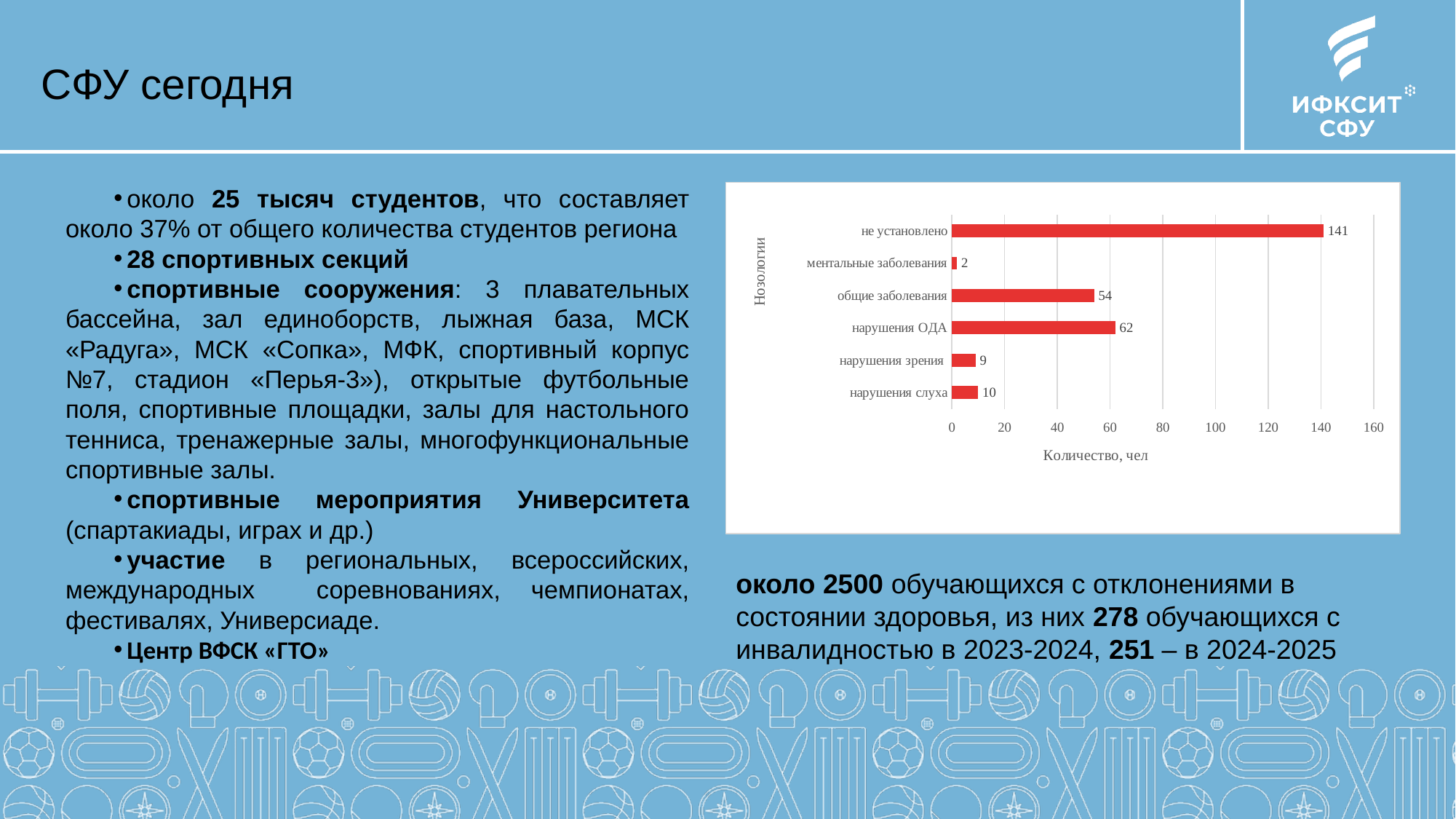

# СФУ сегодня
около 25 тысяч студентов, что составляет около 37% от общего количества студентов региона
28 спортивных секций
спортивные сооружения: 3 плавательных бассейна, зал единоборств, лыжная база, МСК «Радуга», МСК «Сопка», МФК, спортивный корпус №7, стадион «Перья-3»), открытые футбольные поля, спортивные площадки, залы для настольного тенниса, тренажерные залы, многофункциональные спортивные залы.
спортивные мероприятия Университета (спартакиады, играх и др.)
участие в региональных, всероссийских, международных  соревнованиях, чемпионатах, фестивалях, Универсиаде.
Центр ВФСК «ГТО»

### Chart

| Category |  |
|---|---|
| нарушения слуха | 10.0 |
| нарушения зрения  | 9.0 |
| нарушения ОДА | 62.0 |
| общие заболевания | 54.0 |
| ментальные заболевания | 2.0 |
| не установлено | 141.0 |
около 2500 обучающихся с отклонениями в состоянии здоровья, из них 278 обучающихся с инвалидностью в 2023-2024, 251 – в 2024-2025